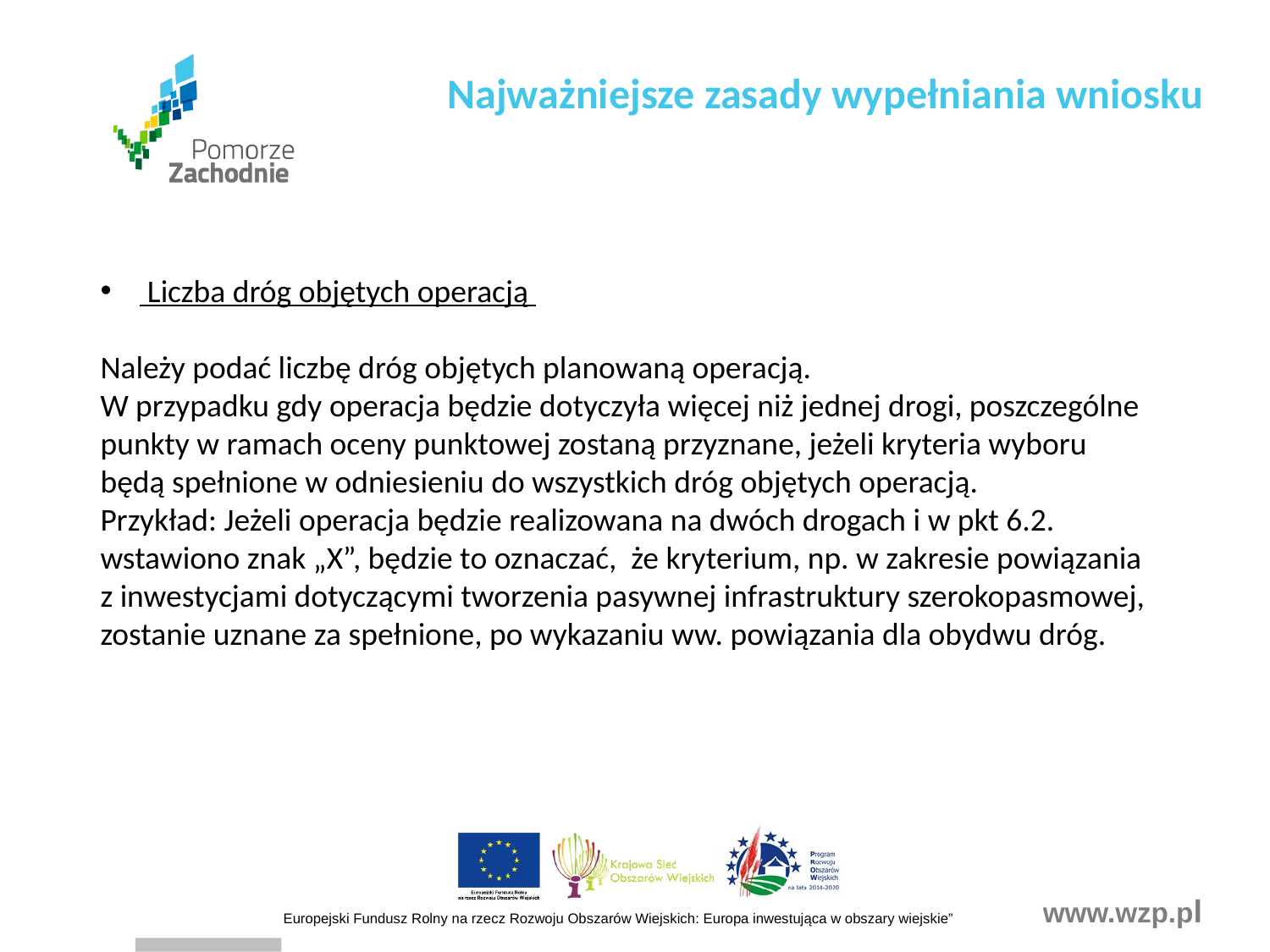

Najważniejsze zasady wypełniania wniosku
 Liczba dróg objętych operacją

Należy podać liczbę dróg objętych planowaną operacją.
W przypadku gdy operacja będzie dotyczyła więcej niż jednej drogi, poszczególne punkty w ramach oceny punktowej zostaną przyznane, jeżeli kryteria wyboru będą spełnione w odniesieniu do wszystkich dróg objętych operacją.
Przykład: Jeżeli operacja będzie realizowana na dwóch drogach i w pkt 6.2. wstawiono znak „X”, będzie to oznaczać,  że kryterium, np. w zakresie powiązania z inwestycjami dotyczącymi tworzenia pasywnej infrastruktury szerokopasmowej, zostanie uznane za spełnione, po wykazaniu ww. powiązania dla obydwu dróg.